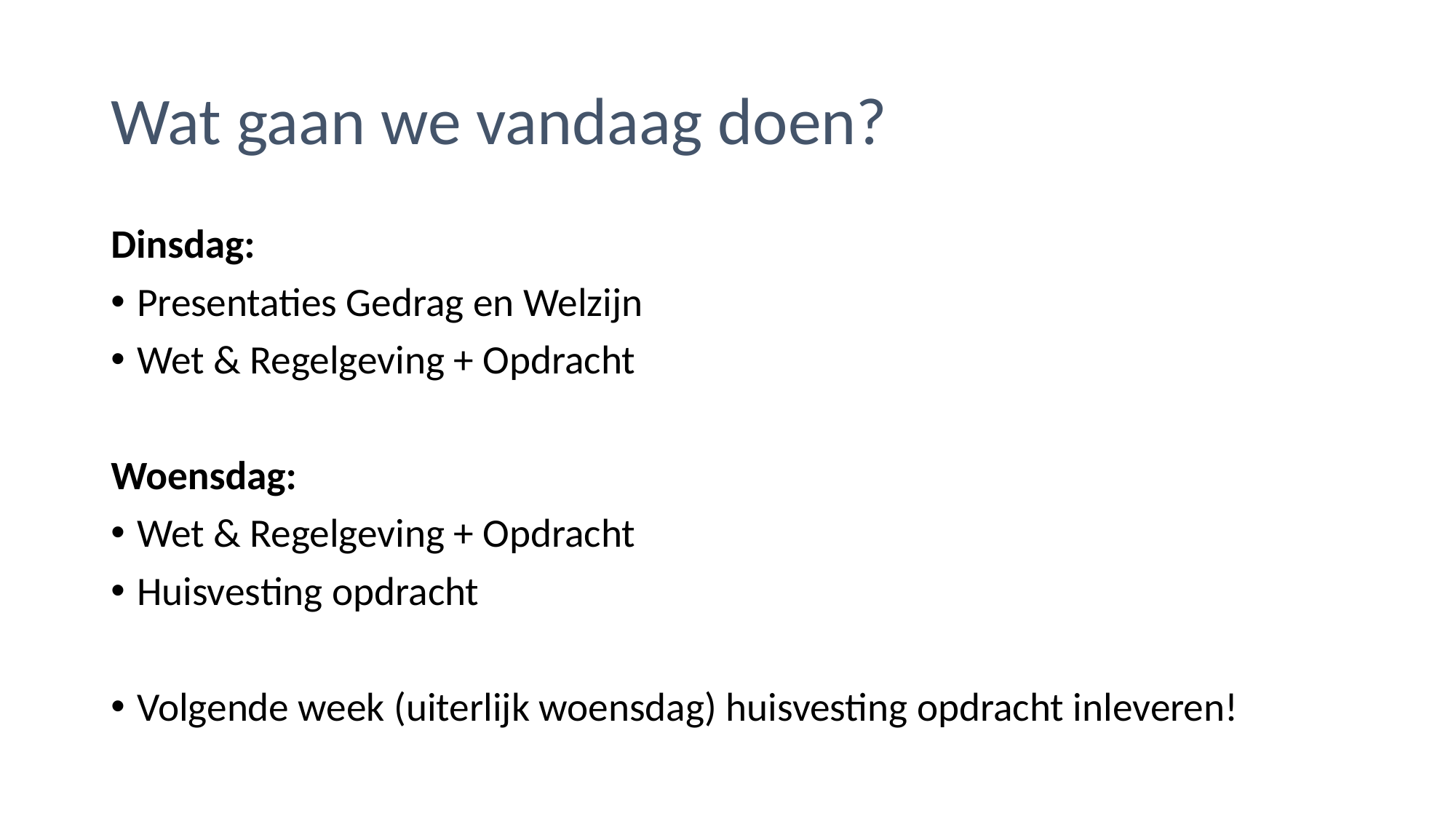

# Wat gaan we vandaag doen?
Dinsdag:
Presentaties Gedrag en Welzijn
Wet & Regelgeving + Opdracht

Woensdag:
Wet & Regelgeving + Opdracht
Huisvesting opdracht

Volgende week (uiterlijk woensdag) huisvesting opdracht inleveren!